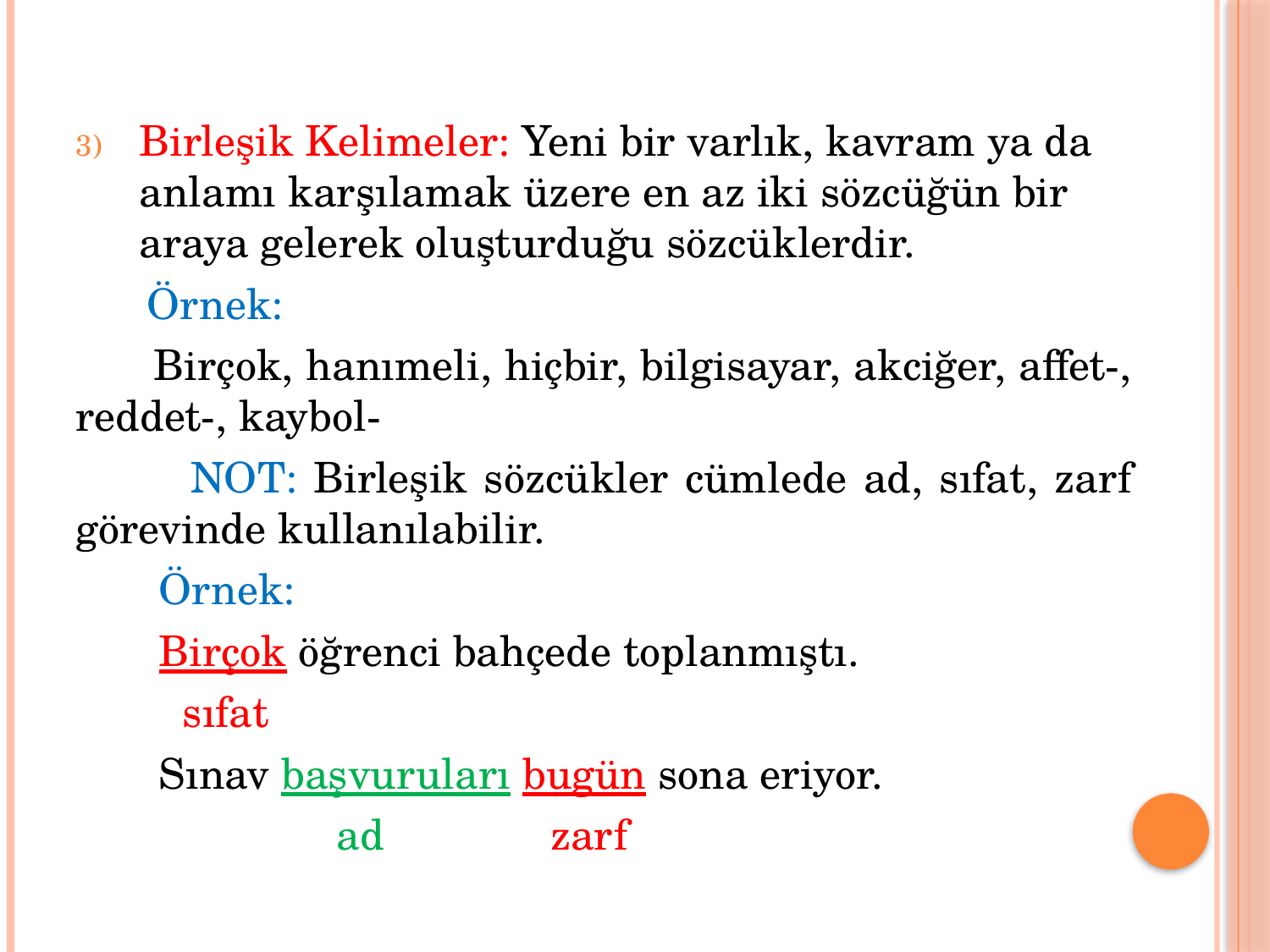

Birleşik Kelimeler: Yeni bir varlık, kavram ya da anlamı karşılamak üzere en az iki sözcüğün bir araya gelerek oluşturduğu sözcüklerdir.
      Örnek:
      Birçok, hanımeli, hiçbir, bilgisayar, akciğer, affet-, reddet-, kaybol-
       NOT: Birleşik sözcükler cümlede ad, sıfat, zarf görevinde kullanılabilir.
       Örnek:
       Birçok öğrenci bahçede toplanmıştı.
         sıfat
       Sınav başvuruları bugün sona eriyor.
                      ad              zarf